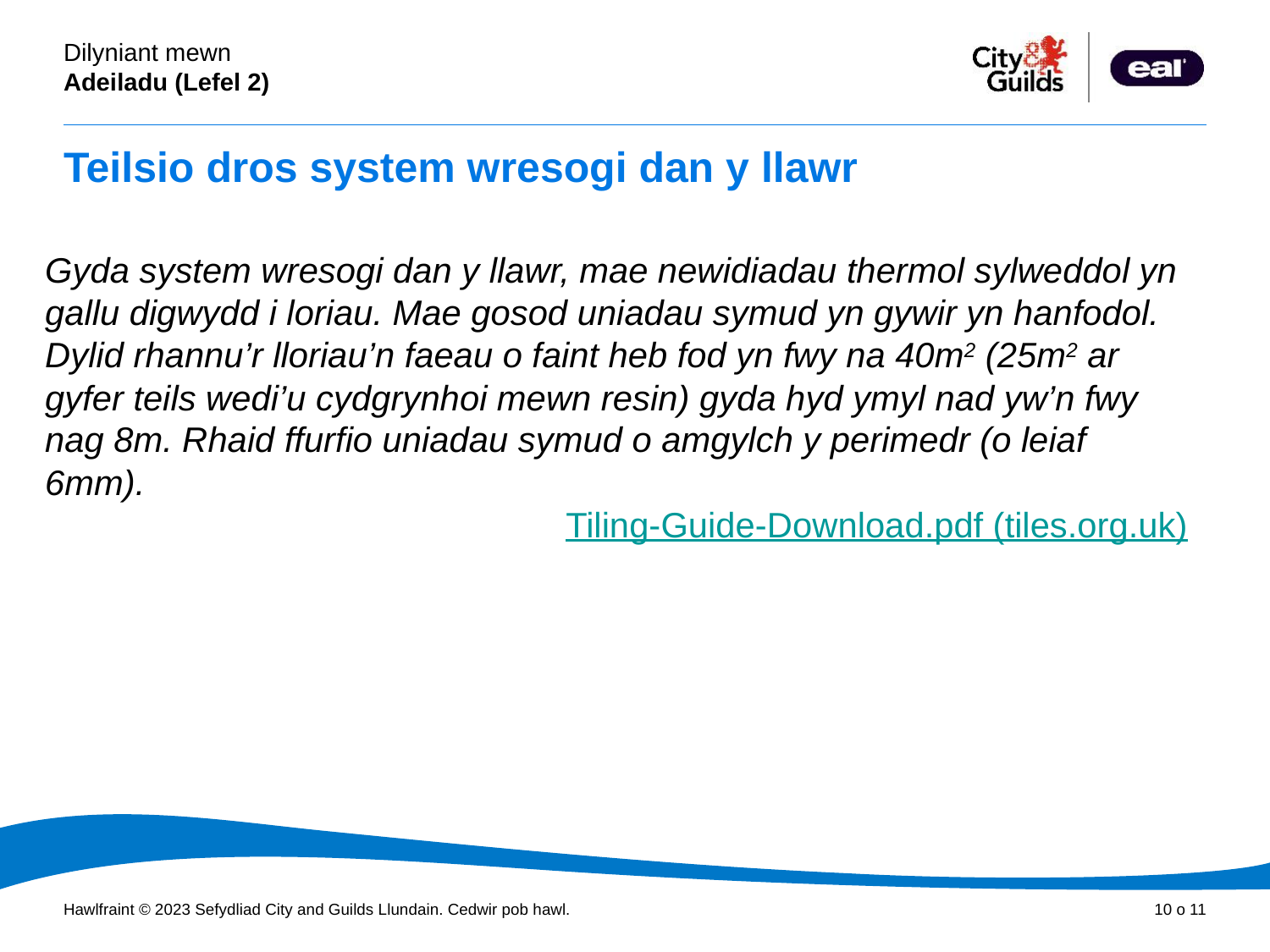

# Teilsio dros system wresogi dan y llawr
Gyda system wresogi dan y llawr, mae newidiadau thermol sylweddol yn gallu digwydd i loriau. Mae gosod uniadau symud yn gywir yn hanfodol. Dylid rhannu’r lloriau’n faeau o faint heb fod yn fwy na 40m2 (25m2 ar gyfer teils wedi’u cydgrynhoi mewn resin) gyda hyd ymyl nad yw’n fwy nag 8m. Rhaid ffurfio uniadau symud o amgylch y perimedr (o leiaf 6mm).
Tiling-Guide-Download.pdf (tiles.org.uk)